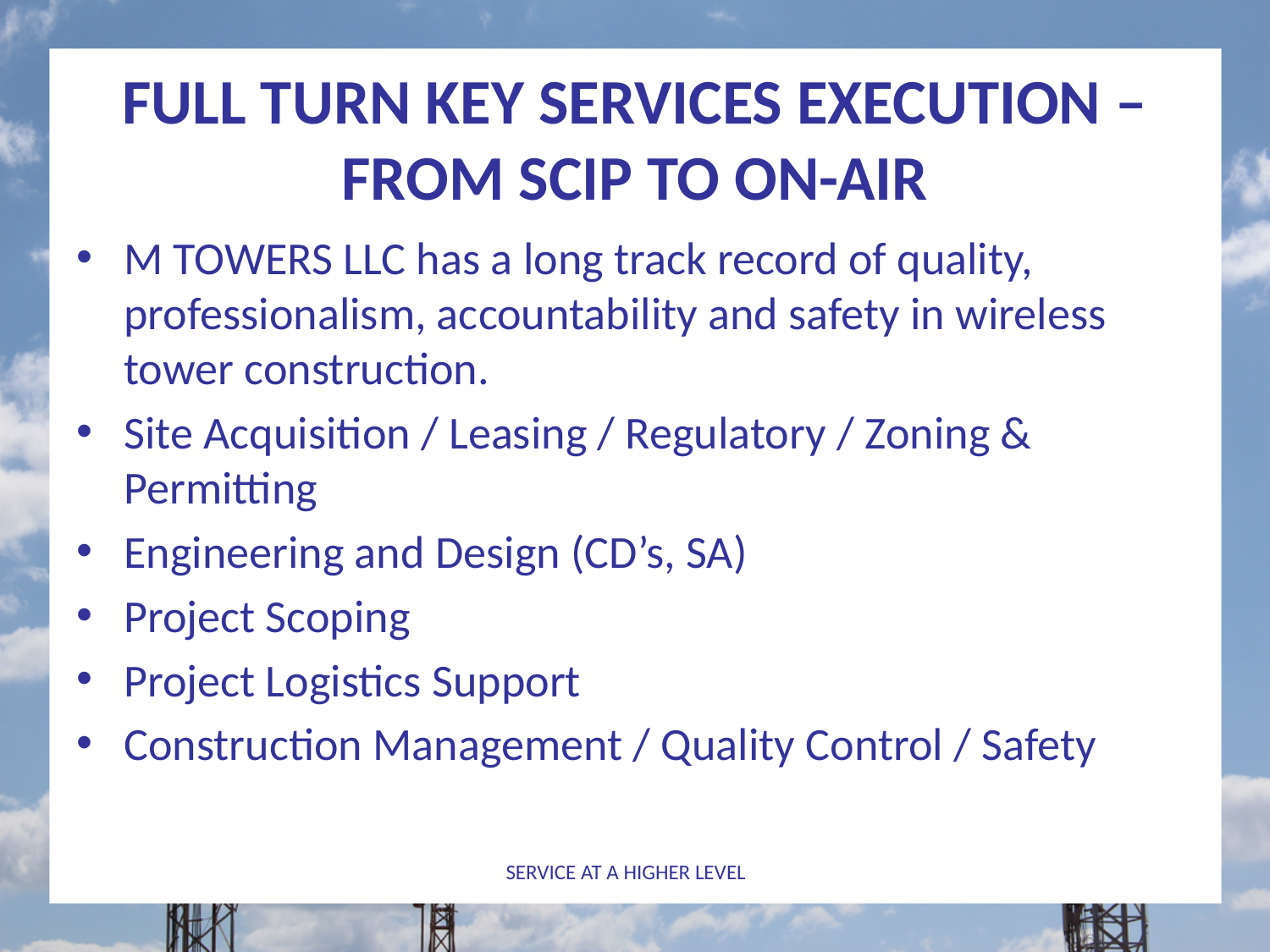

# FULL TURN KEY SERVICES EXECUTION – FROM SCIP TO ON-AIR
M TOWERS LLC has a long track record of quality, professionalism, accountability and safety in wireless tower construction.
Site Acquisition / Leasing / Regulatory / Zoning & Permitting
Engineering and Design (CD’s, SA)
Project Scoping
Project Logistics Support
Construction Management / Quality Control / Safety

SERVICE AT A HIGHER LEVEL